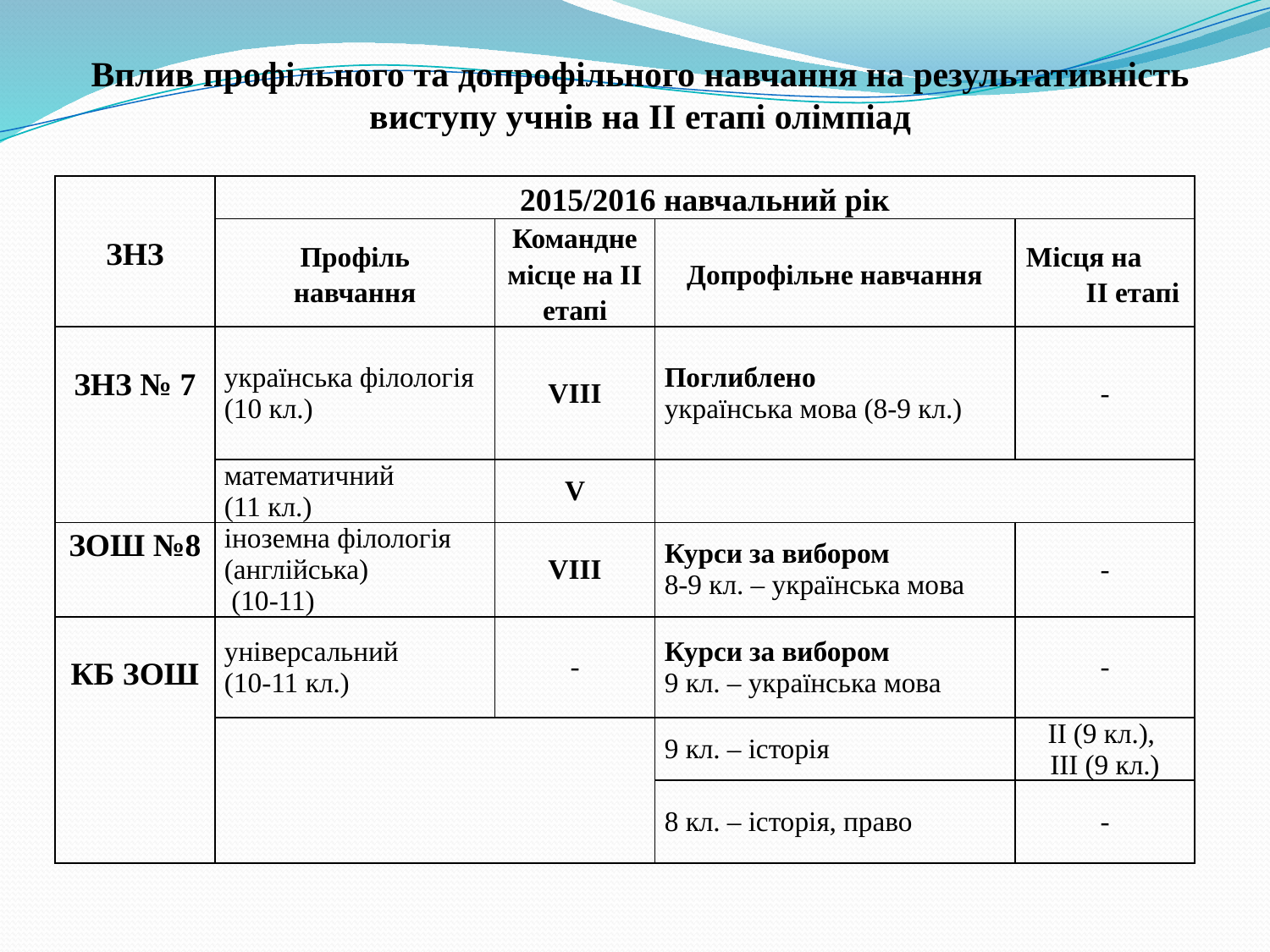

# Вплив профільного та допрофільного навчання на результативність виступу учнів на ІІ етапі олімпіад
| ЗНЗ | 2015/2016 навчальний рік |  |  |  |
| --- | --- | --- | --- | --- |
|  | Профіль навчання | Командне місце на ІІ етапі | Допрофільне навчання | Місця на ІІ етапі |
| ЗНЗ № 7 | українська філологія (10 кл.) | VІІІ | Поглиблено українська мова (8-9 кл.) | - |
|  | математичний (11 кл.) | V |  |  |
| ЗОШ №8 | іноземна філологія (англійська) (10-11) | VІІІ | Курси за вибором 8-9 кл. – українська мова | - |
| КБ ЗОШ | універсальний (10-11 кл.) | - | Курси за вибором 9 кл. – українська мова | - |
|  |  |  | 9 кл. – історія | ІІ (9 кл.), ІІІ (9 кл.) |
|  |  |  | 8 кл. – історія, право | - |